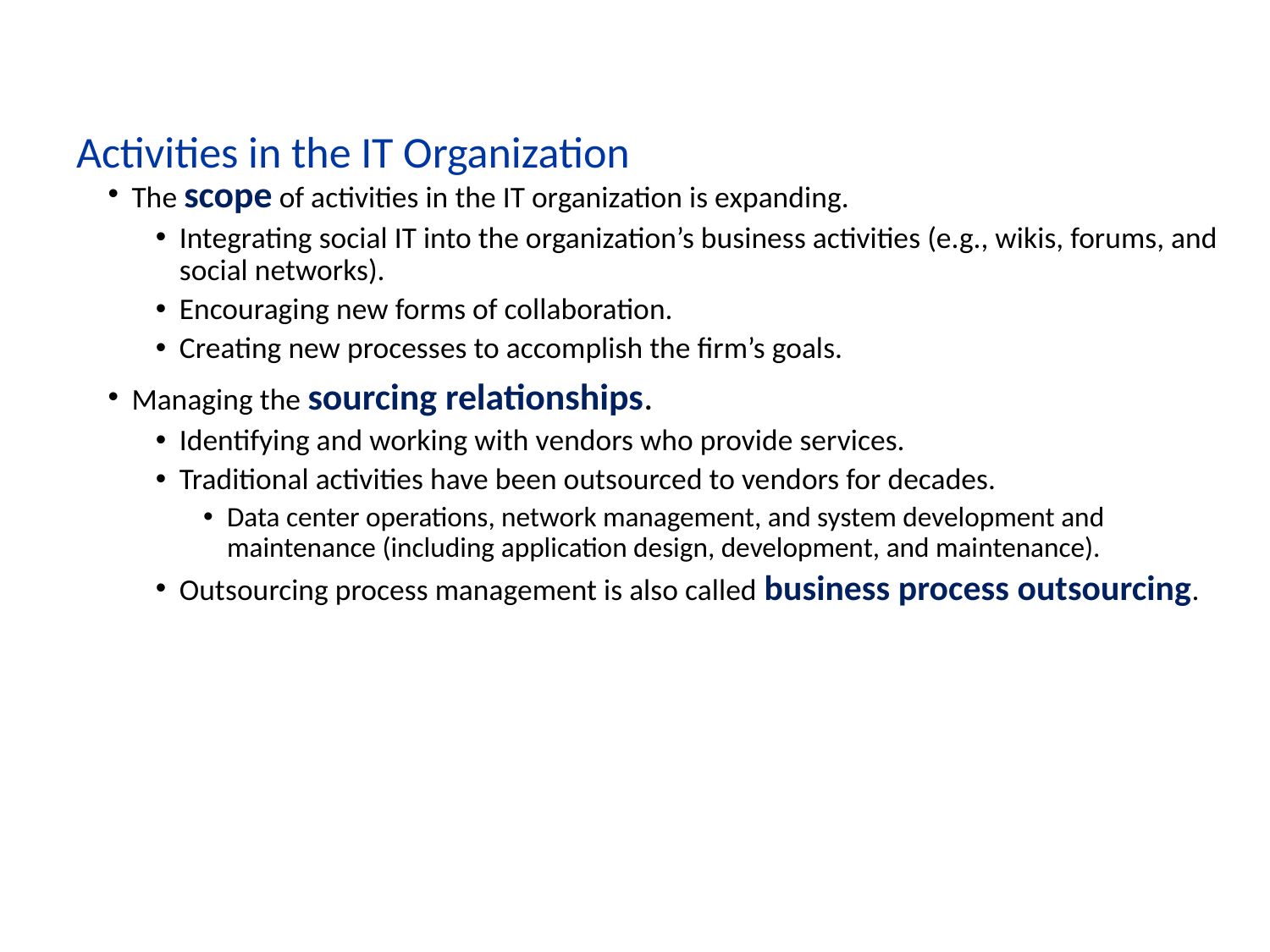

# Activities in the IT Organization
The scope of activities in the IT organization is expanding.
Integrating social IT into the organization’s business activities (e.g., wikis, forums, and social networks).
Encouraging new forms of collaboration.
Creating new processes to accomplish the firm’s goals.
Managing the sourcing relationships.
Identifying and working with vendors who provide services.
Traditional activities have been outsourced to vendors for decades.
Data center operations, network management, and system development and maintenance (including application design, development, and maintenance).
Outsourcing process management is also called business process outsourcing.